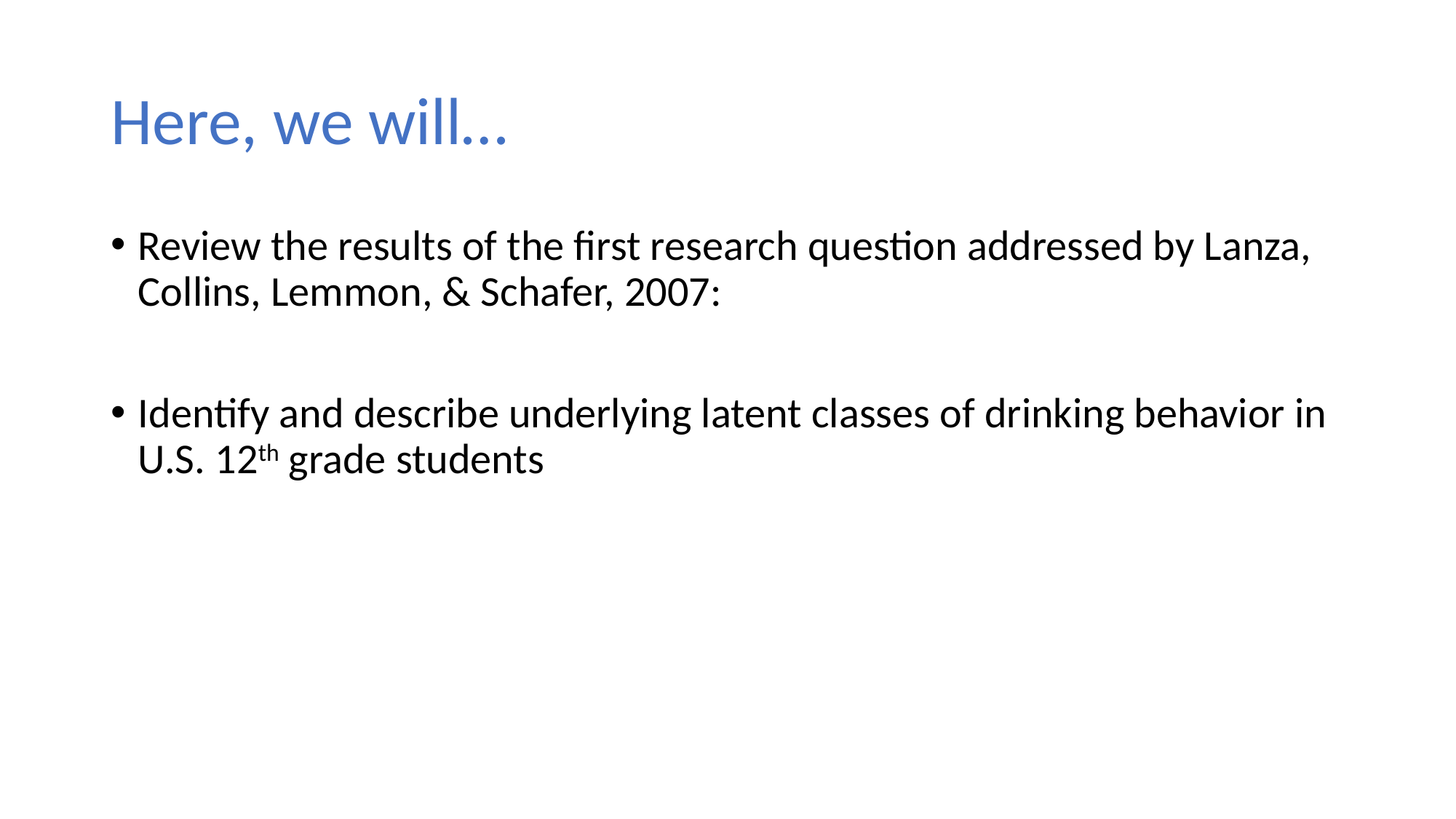

# Here, we will…
Review the results of the first research question addressed by Lanza, Collins, Lemmon, & Schafer, 2007:

Identify and describe underlying latent classes of drinking behavior in U.S. 12th grade students